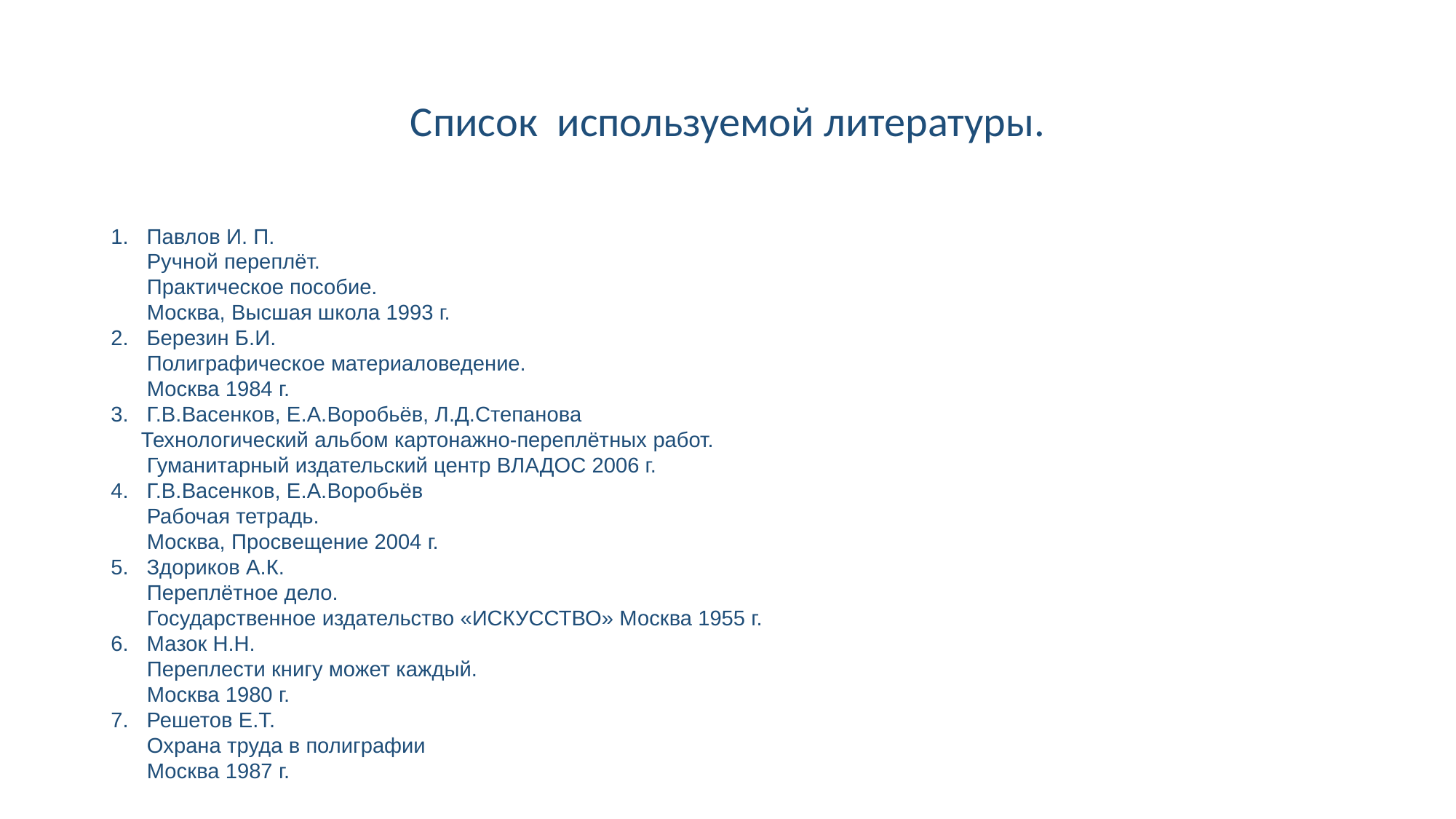

# Список  используемой литературы.
1.   Павлов И. П.
      Ручной переплёт.
      Практическое пособие.
      Москва, Высшая школа 1993 г.
2.   Березин Б.И.
      Полиграфическое материаловедение.
      Москва 1984 г.
3.   Г.В.Васенков, Е.А.Воробьёв, Л.Д.Степанова
     Технологический альбом картонажно-переплётных работ.
      Гуманитарный издательский центр ВЛАДОС 2006 г.
4.   Г.В.Васенков, Е.А.Воробьёв
      Рабочая тетрадь.
      Москва, Просвещение 2004 г.
5.   Здориков А.К.
      Переплётное дело.
      Государственное издательство «ИСКУССТВО» Москва 1955 г.
6.   Мазок Н.Н.
      Переплести книгу может каждый.
      Москва 1980 г.
7.   Решетов Е.Т.
      Охрана труда в полиграфии
      Москва 1987 г.